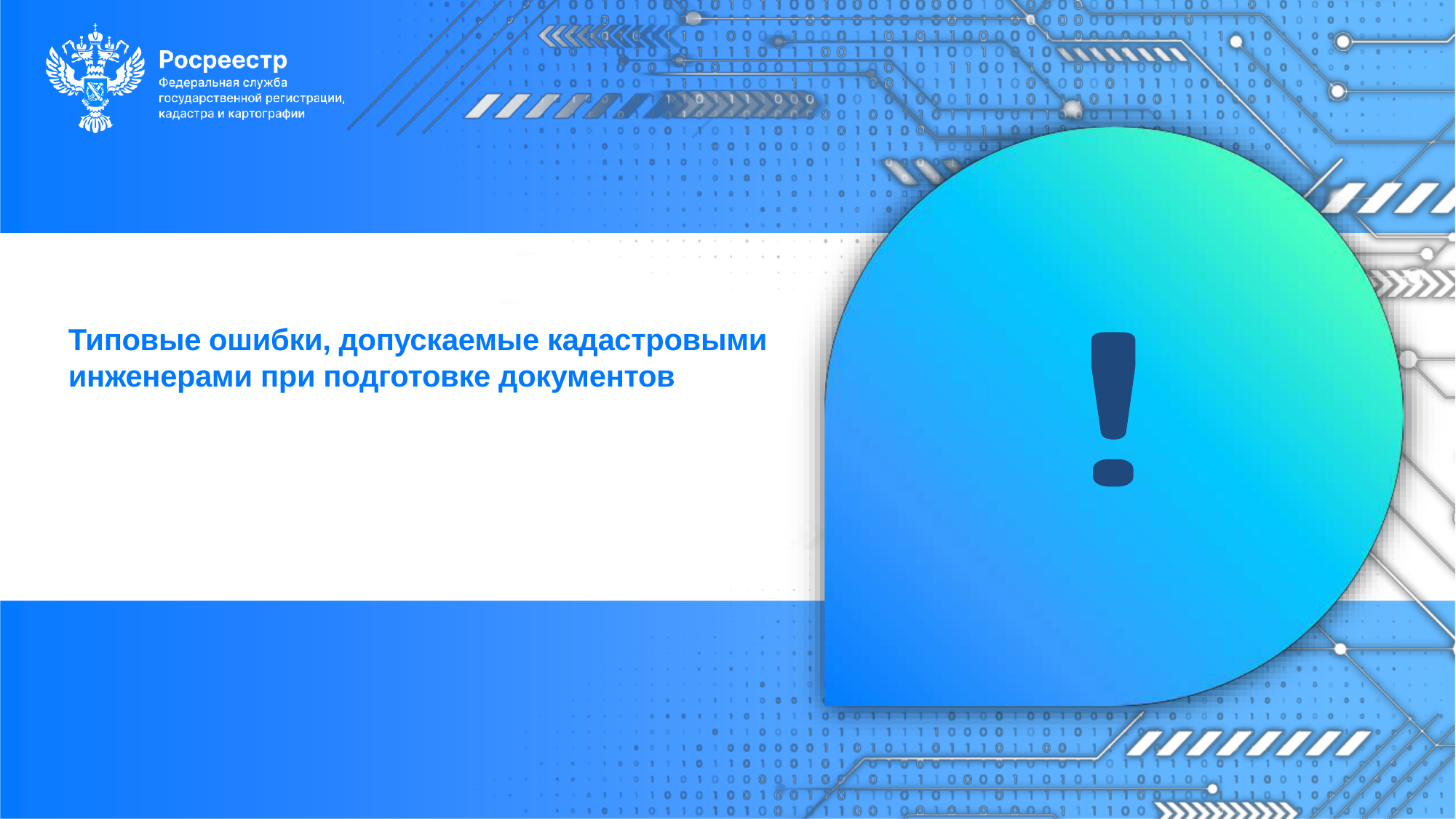

Типовые ошибки, допускаемые кадастровыми инженерами при подготовке документов